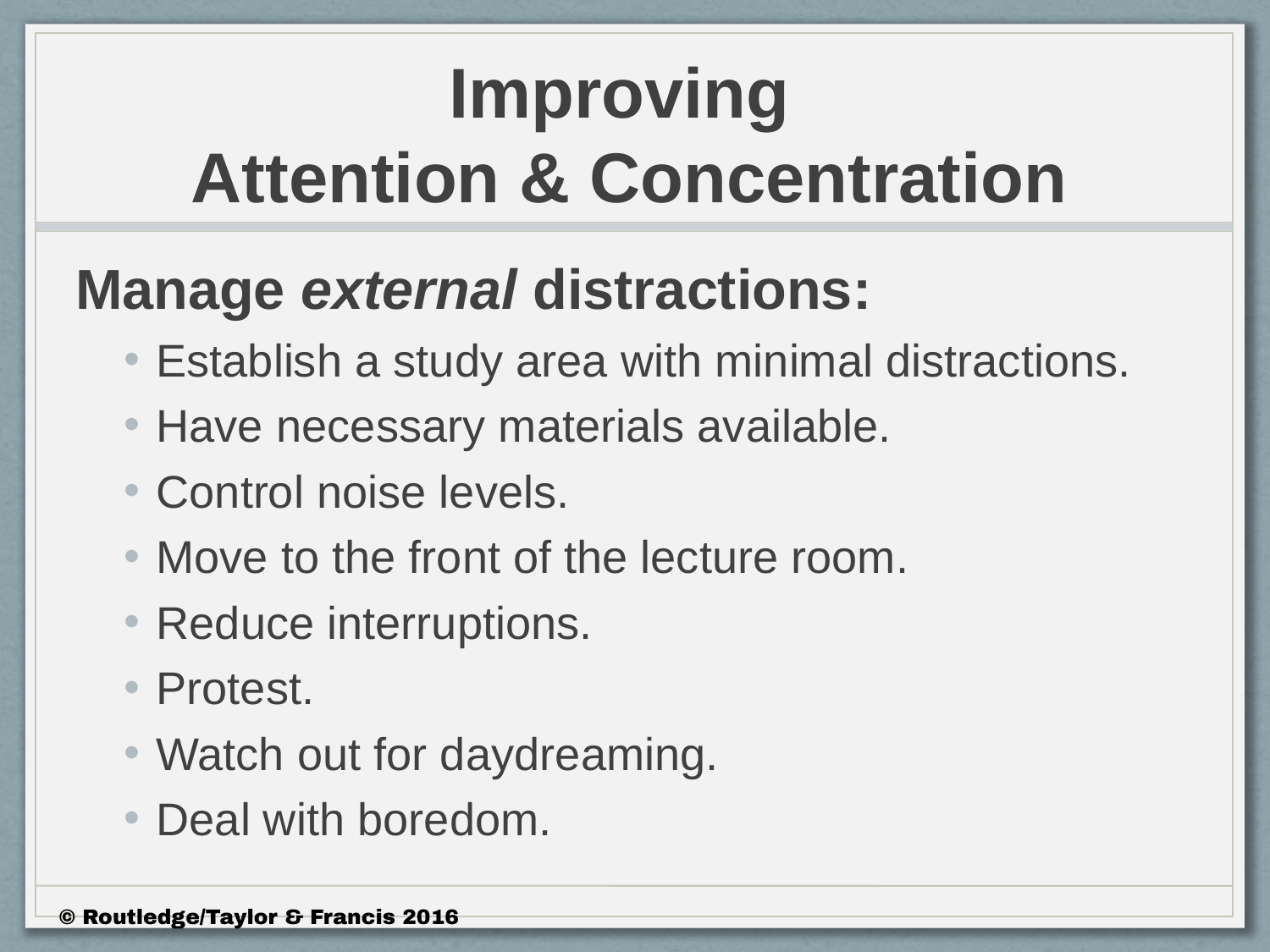

# Improving Attention & Concentration
Manage external distractions:
Establish a study area with minimal distractions.
Have necessary materials available.
Control noise levels.
Move to the front of the lecture room.
Reduce interruptions.
Protest.
Watch out for daydreaming.
Deal with boredom.
© Routledge/Taylor & Francis 2016